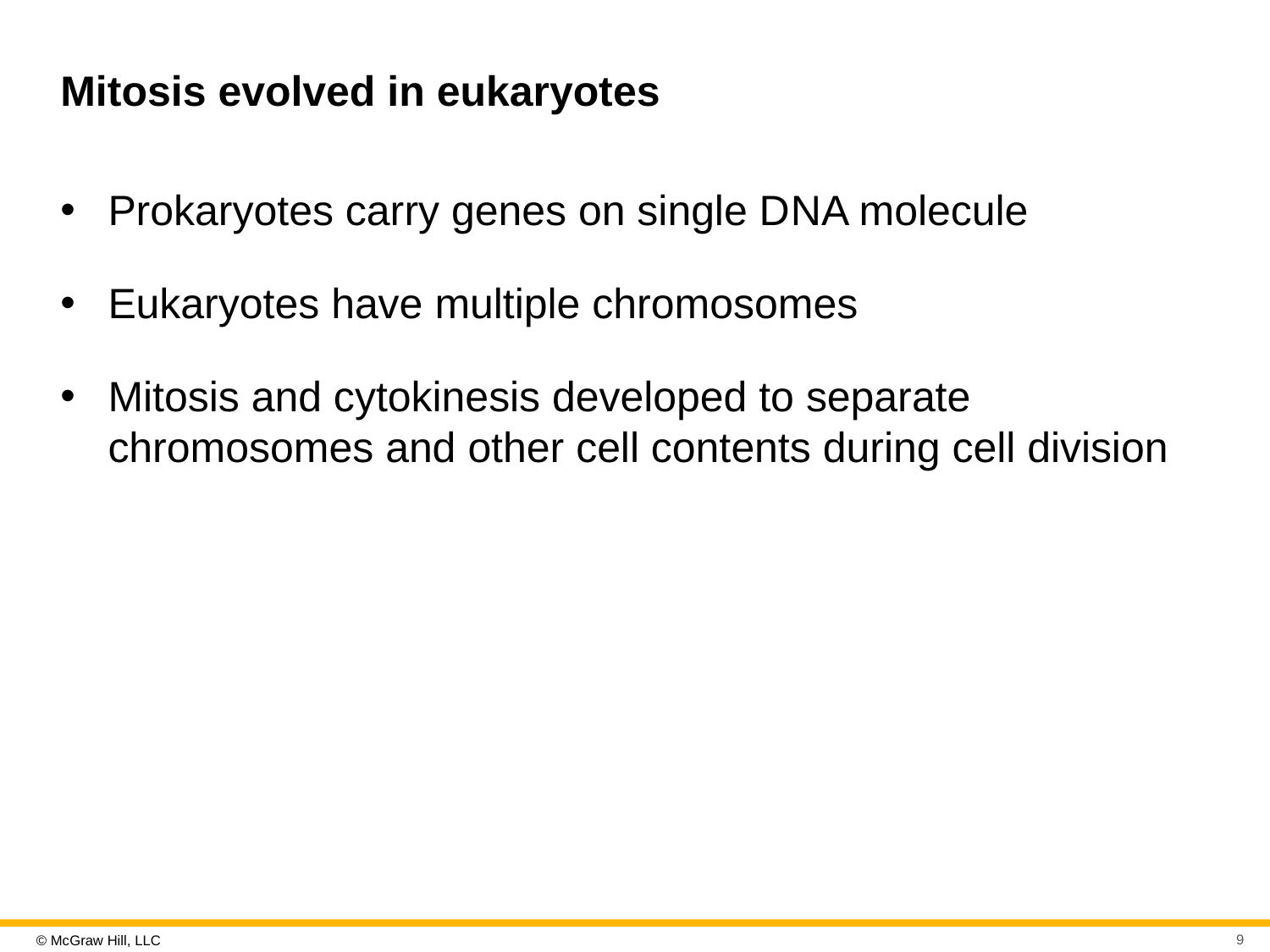

# Mitosis evolved in eukaryotes
Prokaryotes carry genes on single D N A molecule
Eukaryotes have multiple chromosomes
Mitosis and cytokinesis developed to separate chromosomes and other cell contents during cell division
9